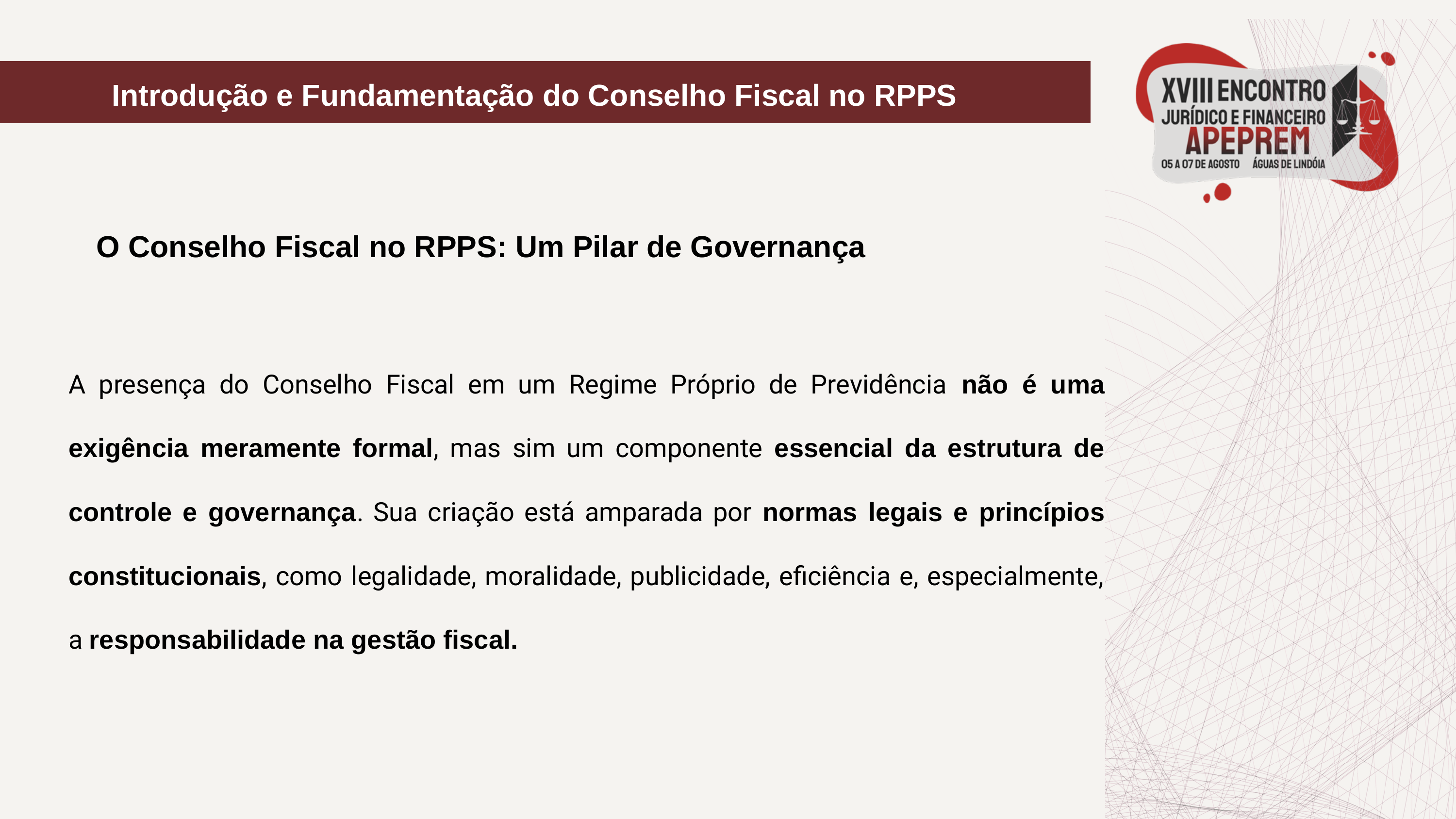

Introdução e Fundamentação do Conselho Fiscal no RPPS
O Conselho Fiscal no RPPS: Um Pilar de Governança
A presença do Conselho Fiscal em um Regime Próprio de Previdência não é uma exigência meramente formal, mas sim um componente essencial da estrutura de controle e governança. Sua criação está amparada por normas legais e princípios constitucionais, como legalidade, moralidade, publicidade, eficiência e, especialmente, a responsabilidade na gestão fiscal.